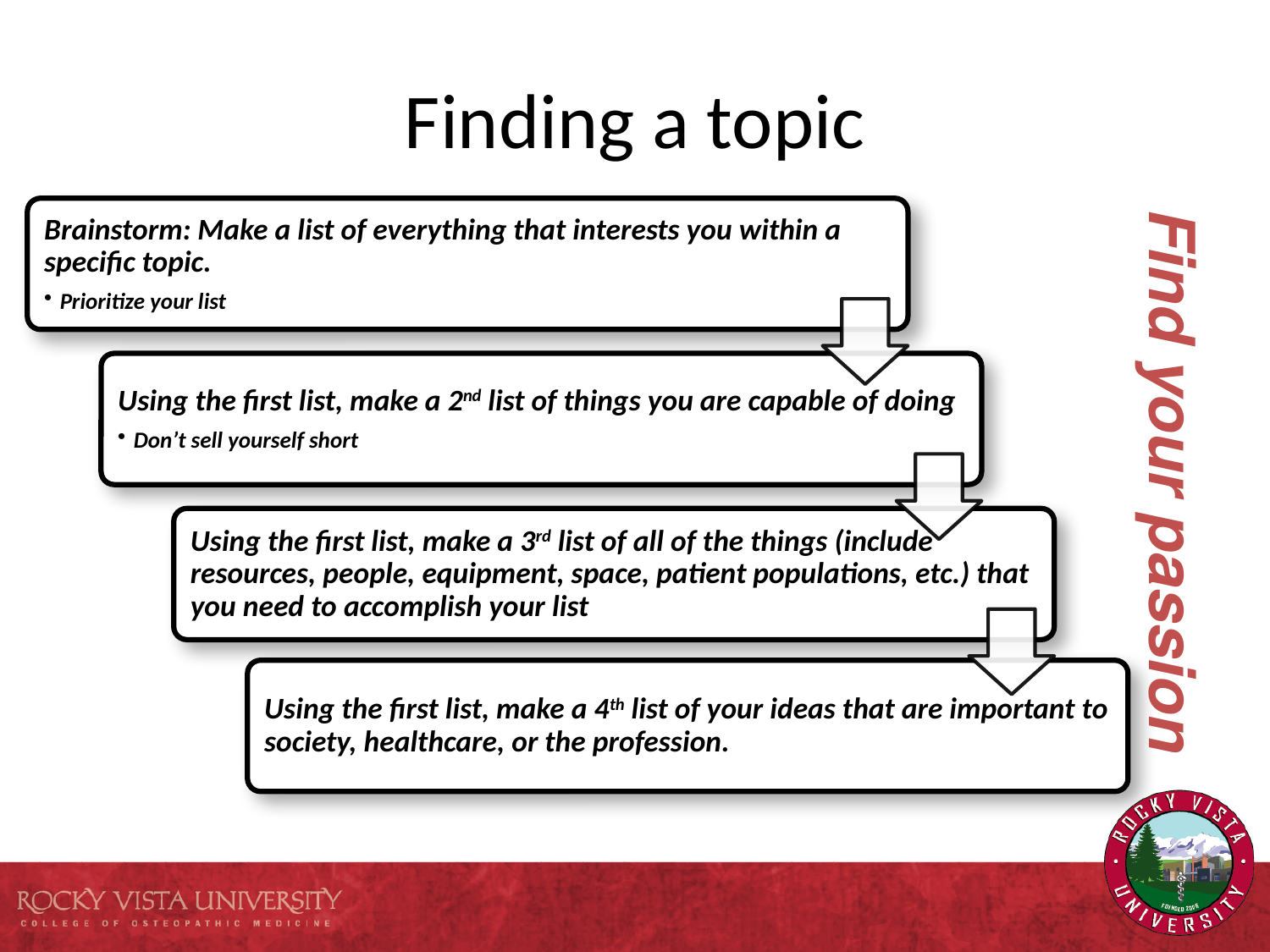

# Finding a topic
Brainstorm: Make a list of everything that interests you within a specific topic.
Prioritize your list
Using the first list, make a 2nd list of things you are capable of doing
Don’t sell yourself short
Using the first list, make a 3rd list of all of the things (include resources, people, equipment, space, patient populations, etc.) that you need to accomplish your list
Using the first list, make a 4th list of your ideas that are important to society, healthcare, or the profession.

Find your passion